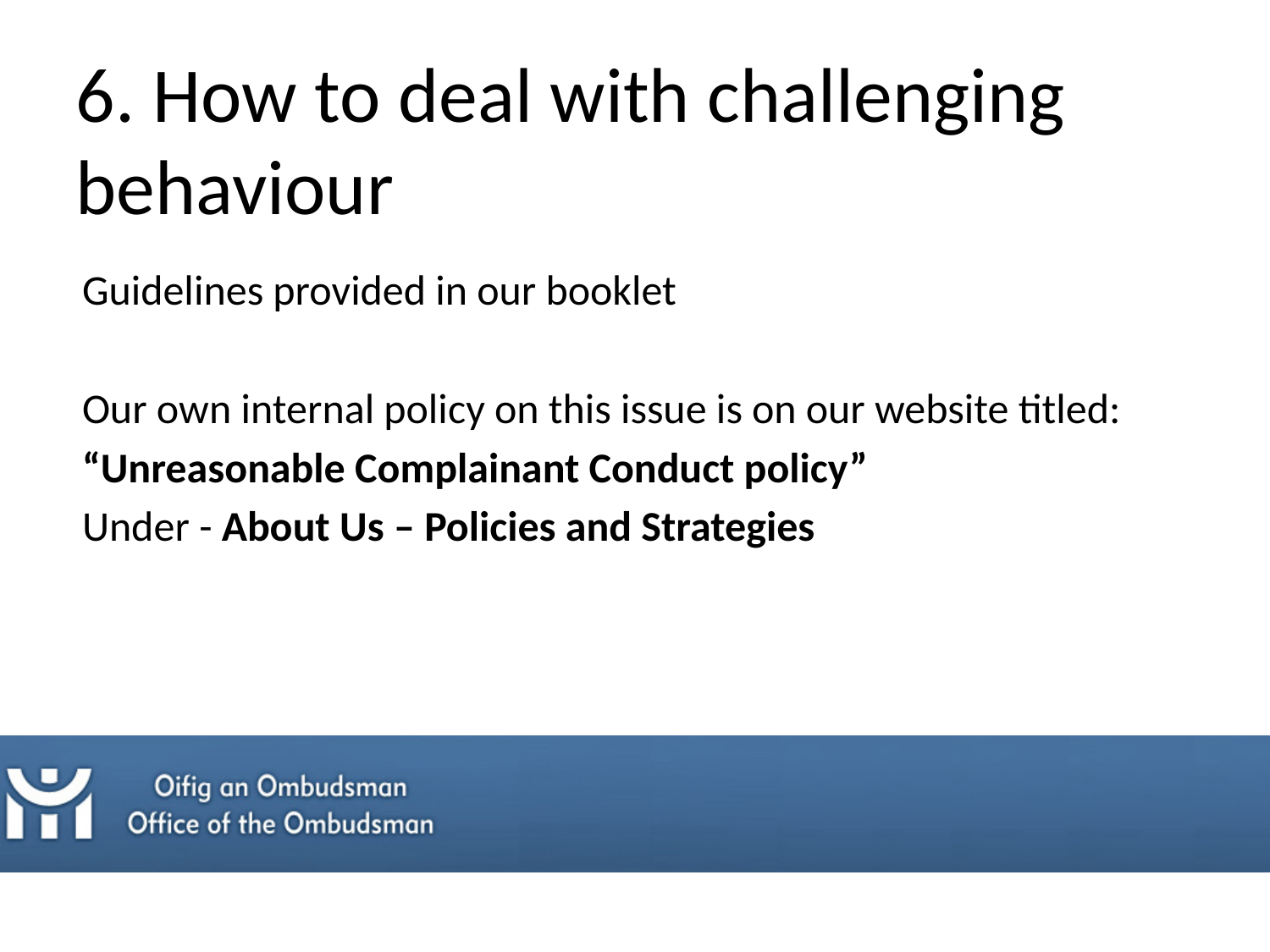

6. How to deal with challenging behaviour
Guidelines provided in our booklet

Our own internal policy on this issue is on our website titled:
“Unreasonable Complainant Conduct policy”
Under - About Us – Policies and Strategies